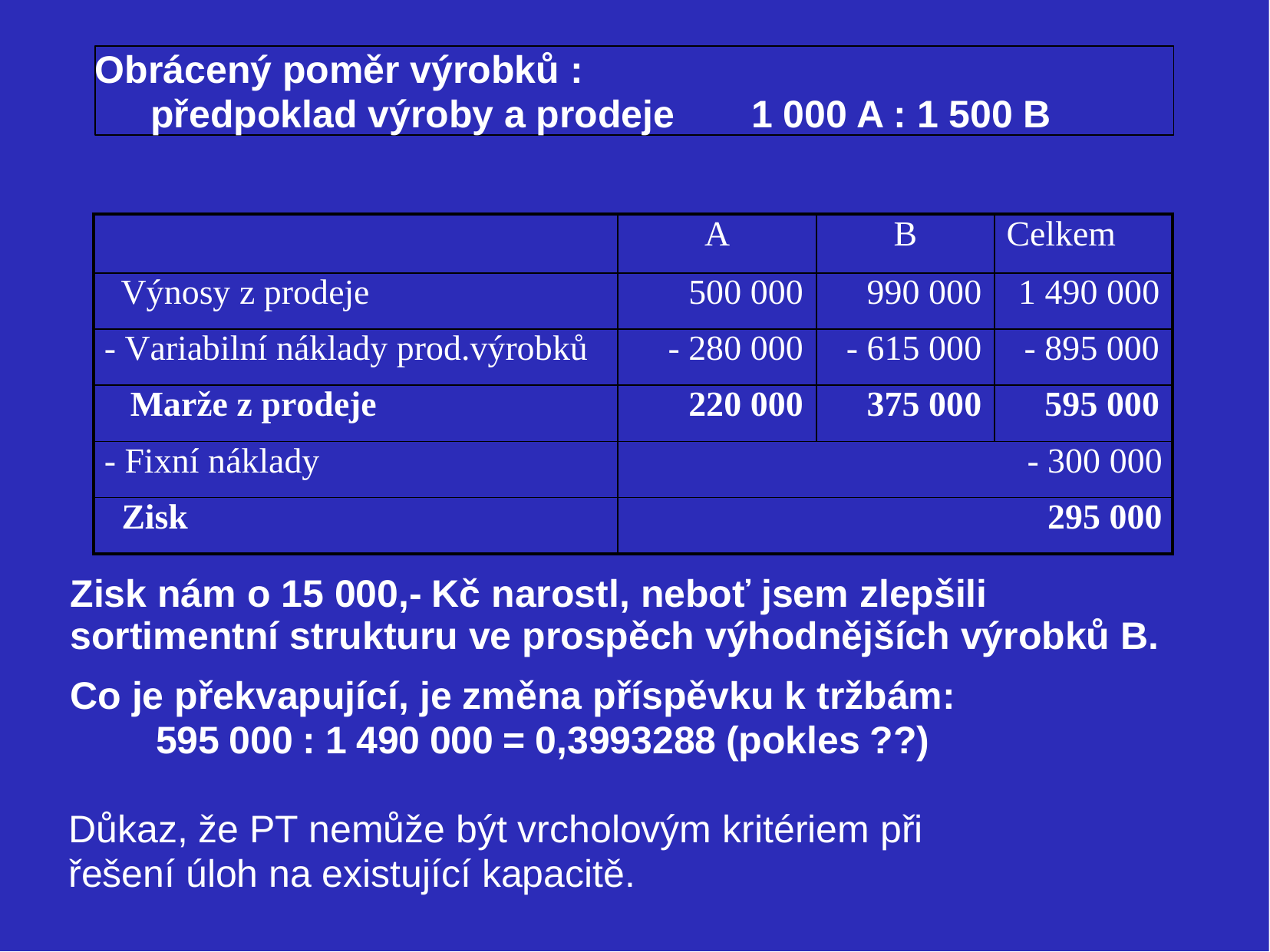

Obrácený poměr výrobků :
předpoklad výroby a prodeje	1 000 A : 1 500 B
|  | A | B | Celkem |
| --- | --- | --- | --- |
| Výnosy z prodeje | 500 000 | 990 000 | 1 490 000 |
| - Variabilní náklady prod.výrobků | - 280 000 | - 615 000 | - 895 000 |
| Marže z prodeje | 220 000 | 375 000 | 595 000 |
| - Fixní náklady | - 300 000 |  |  |
| Zisk | 295 000 |  |  |
Zisk nám o 15 000,- Kč narostl, neboť jsem zlepšili sortimentní strukturu ve prospěch výhodnějších výrobků B.
Co je překvapující, je změna příspěvku k tržbám:
595 000 : 1 490 000 = 0,3993288 (pokles ??)

Důkaz, že PT nemůže být vrcholovým kritériem při řešení úloh na existující kapacitě.